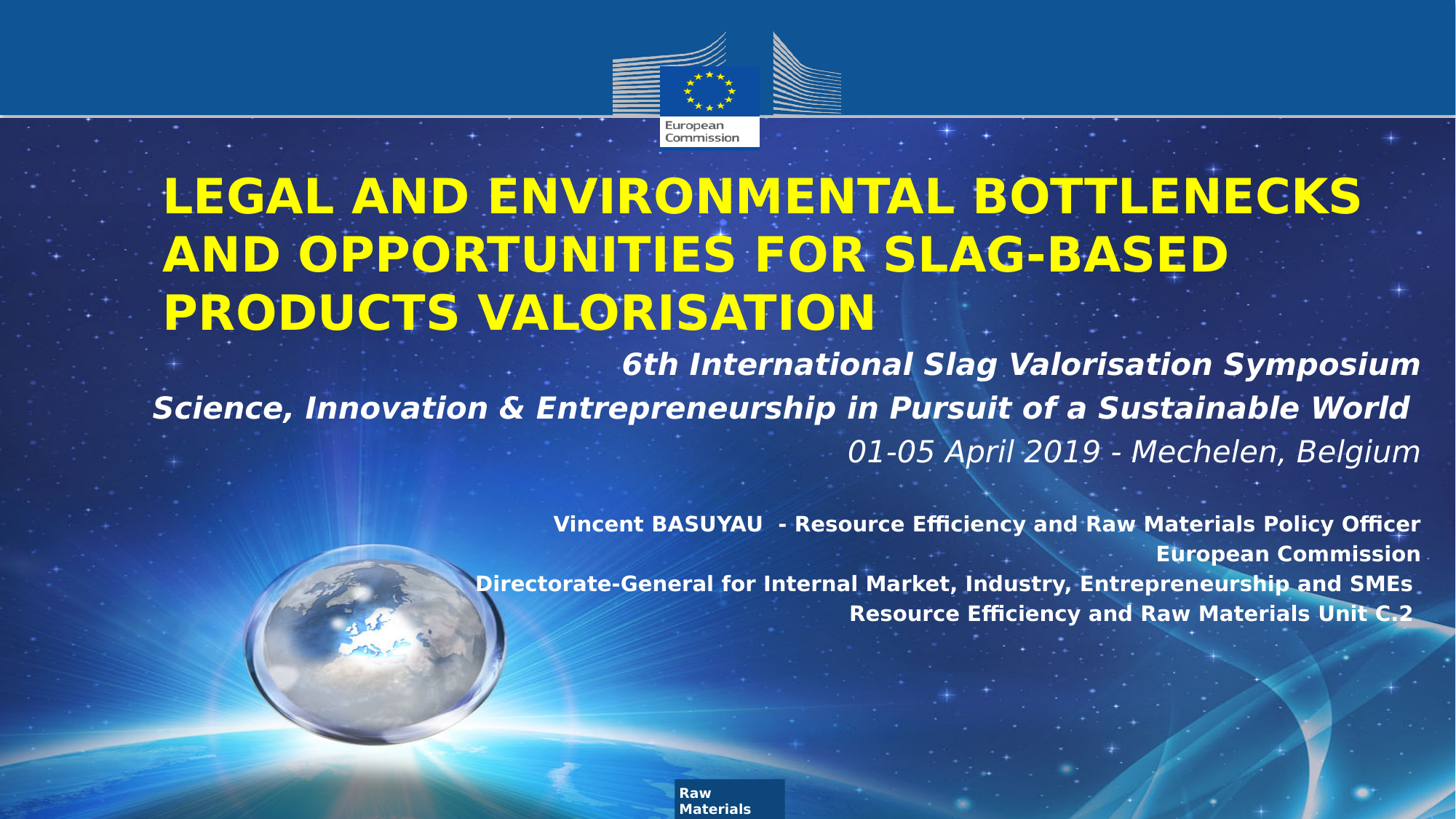

LEGAL AND ENVIRONMENTAL BOTTLENECKS AND OPPORTUNITIES FOR SLAG-BASED PRODUCTS VALORISATION
6th International Slag Valorisation Symposium
Science, Innovation & Entrepreneurship in Pursuit of a Sustainable World
01-05 April 2019 - Mechelen, Belgium

Vincent BASUYAU  - Resource Efficiency and Raw Materials Policy Officer
European Commission
Directorate-General for Internal Market, Industry, Entrepreneurship and SMEs
Resource Efficiency and Raw Materials Unit C.2